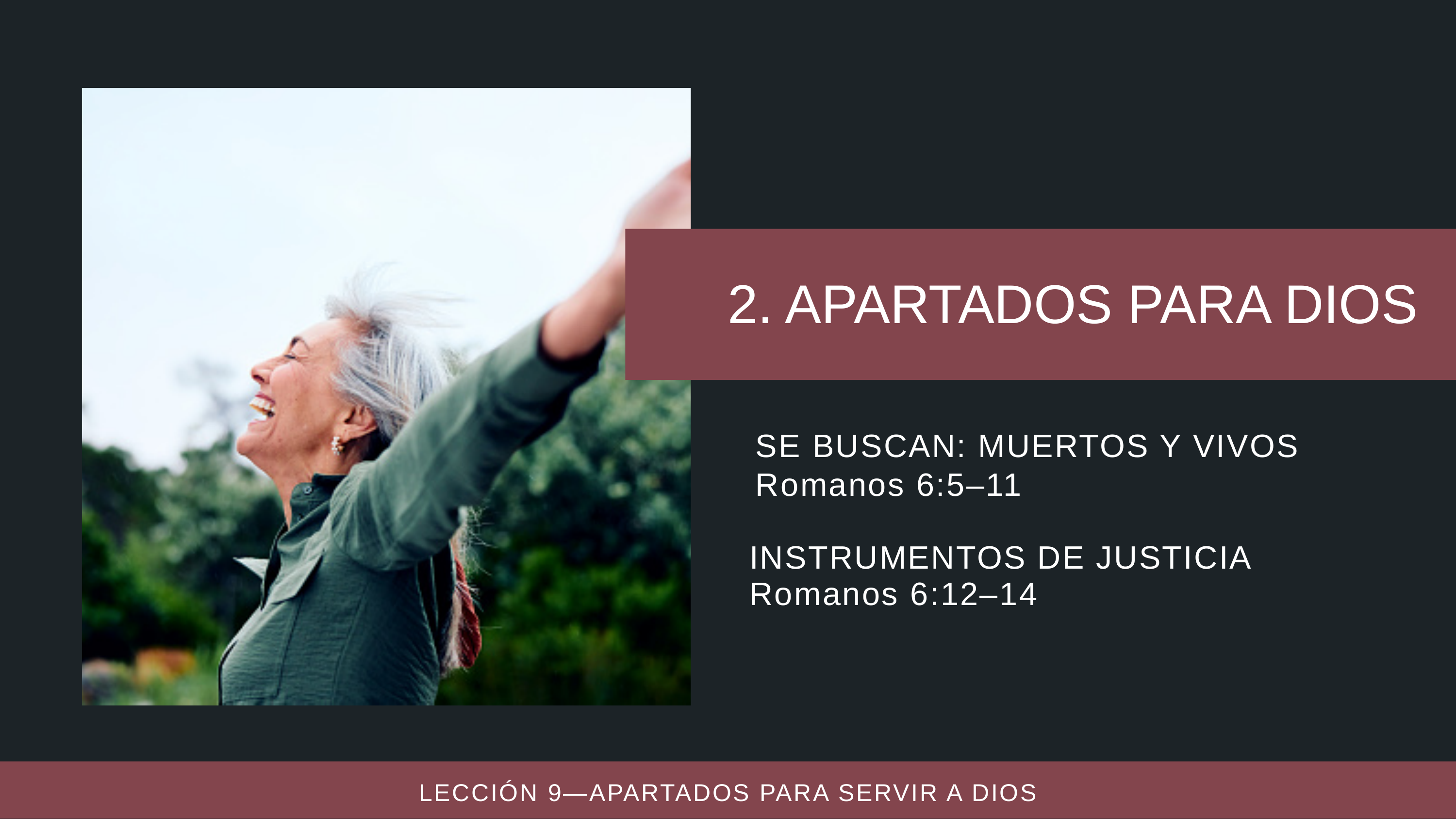

SE BUSCAN: MUERTOS Y VIVOS
Romanos 6:5–11
INSTRUMENTOS DE JUSTICIA
Romanos 6:12–14